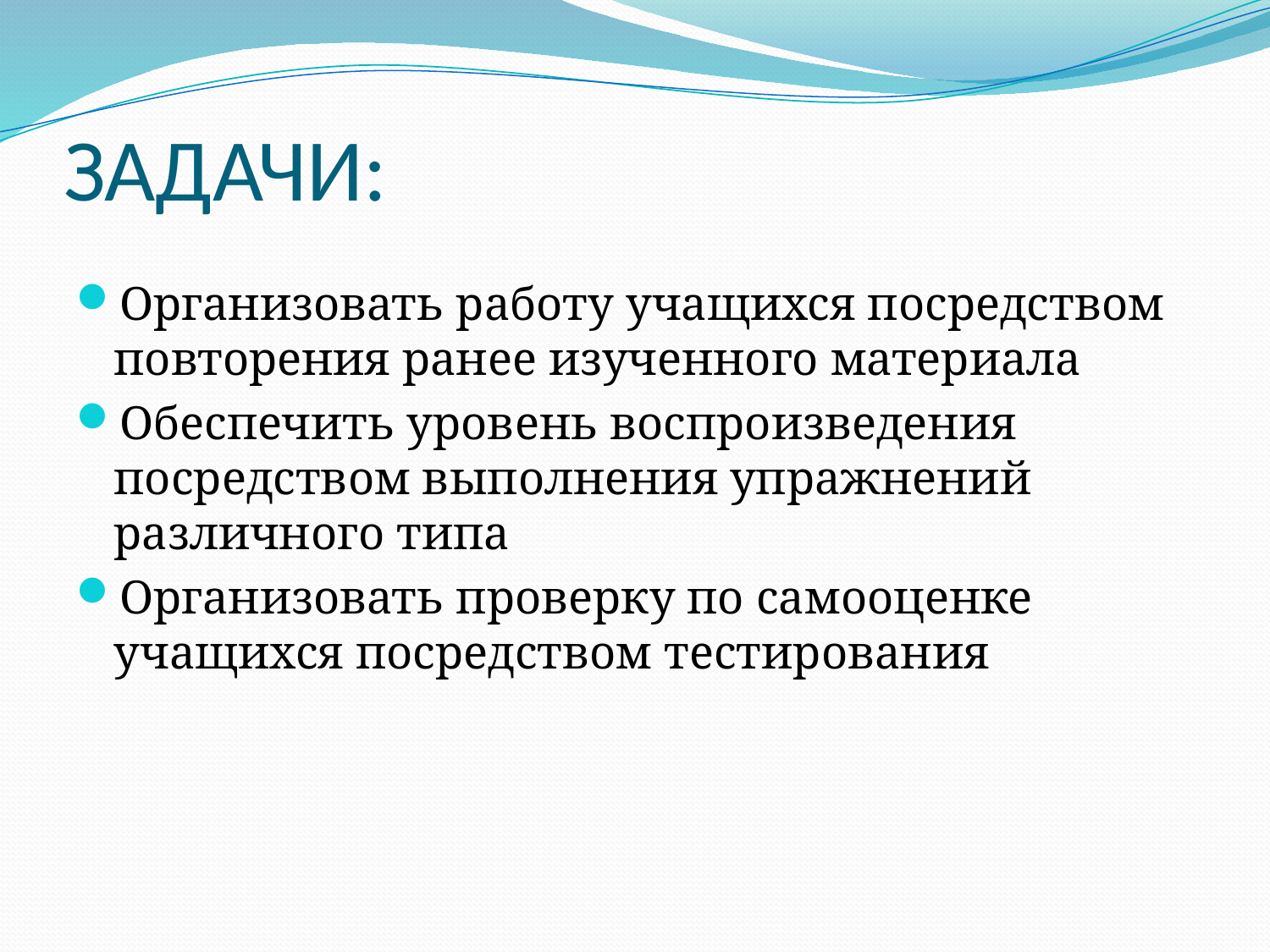

# ЗАДАЧИ:
Организовать работу учащихся посредством повторения ранее изученного материала
Обеспечить уровень воспроизведения посредством выполнения упражнений различного типа
Организовать проверку по самооценке учащихся посредством тестирования